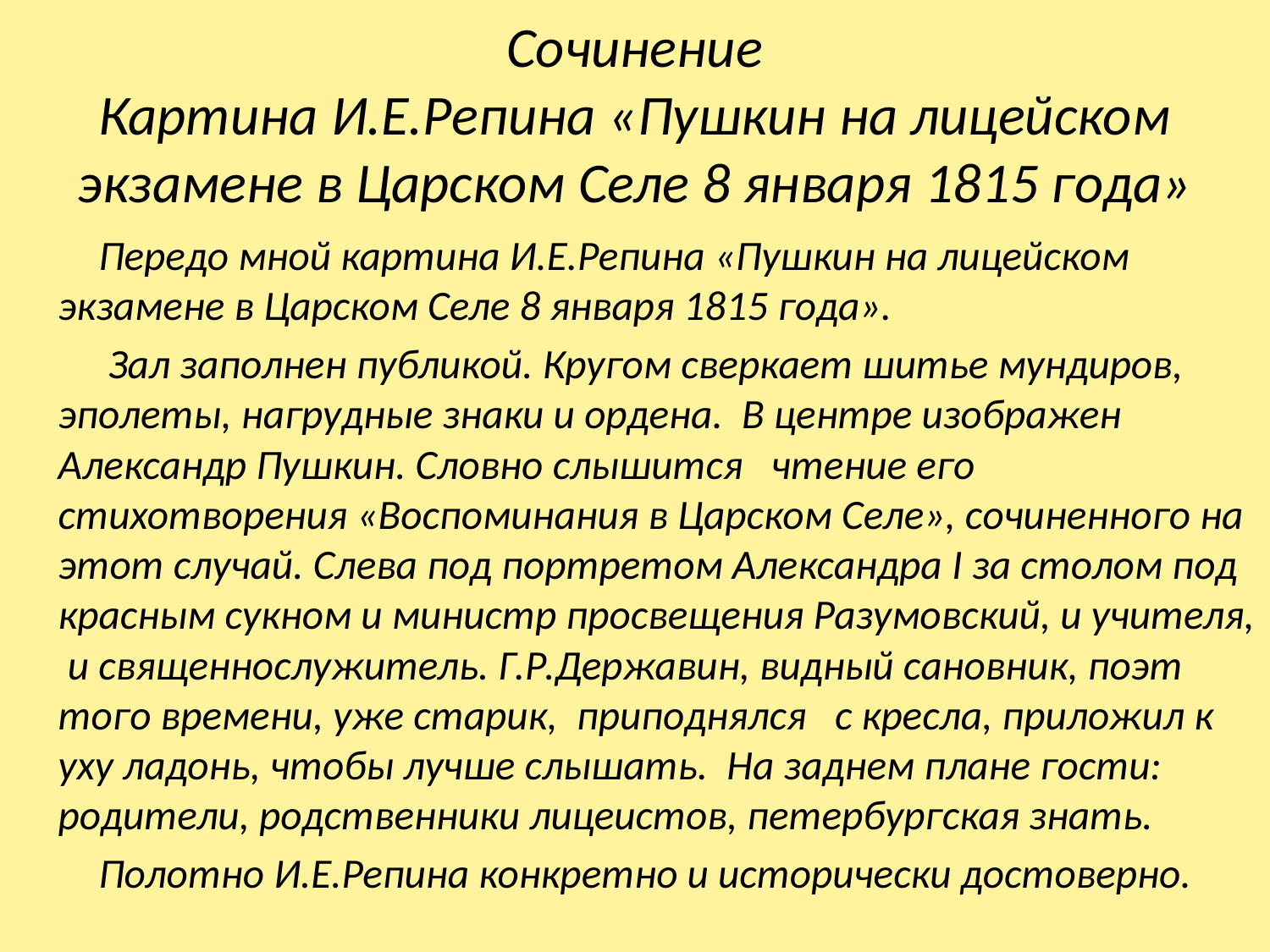

# Сочинение Картина И.Е.Репина «Пушкин на лицейском экзамене в Царском Селе 8 января 1815 года»
         Передо мной картина И.Е.Репина «Пушкин на лицейском экзамене в Царском Селе 8 января 1815 года».
          Зал заполнен публикой. Кругом сверкает шитье мундиров, эполеты, нагрудные знаки и ордена.  В центре изображен Александр Пушкин. Словно слышится   чтение его стихотворения «Воспоминания в Царском Селе», сочиненного на этот случай. Слева под портретом Александра I за столом под красным сукном и министр просвещения Разумовский, и учителя,  и священнослужитель. Г.Р.Державин, видный сановник, поэт того времени, уже старик,  приподнялся   с кресла, приложил к уху ладонь, чтобы лучше слышать.  На заднем плане гости: родители, родственники лицеистов, петербургская знать.
         Полотно И.Е.Репина конкретно и исторически достоверно.